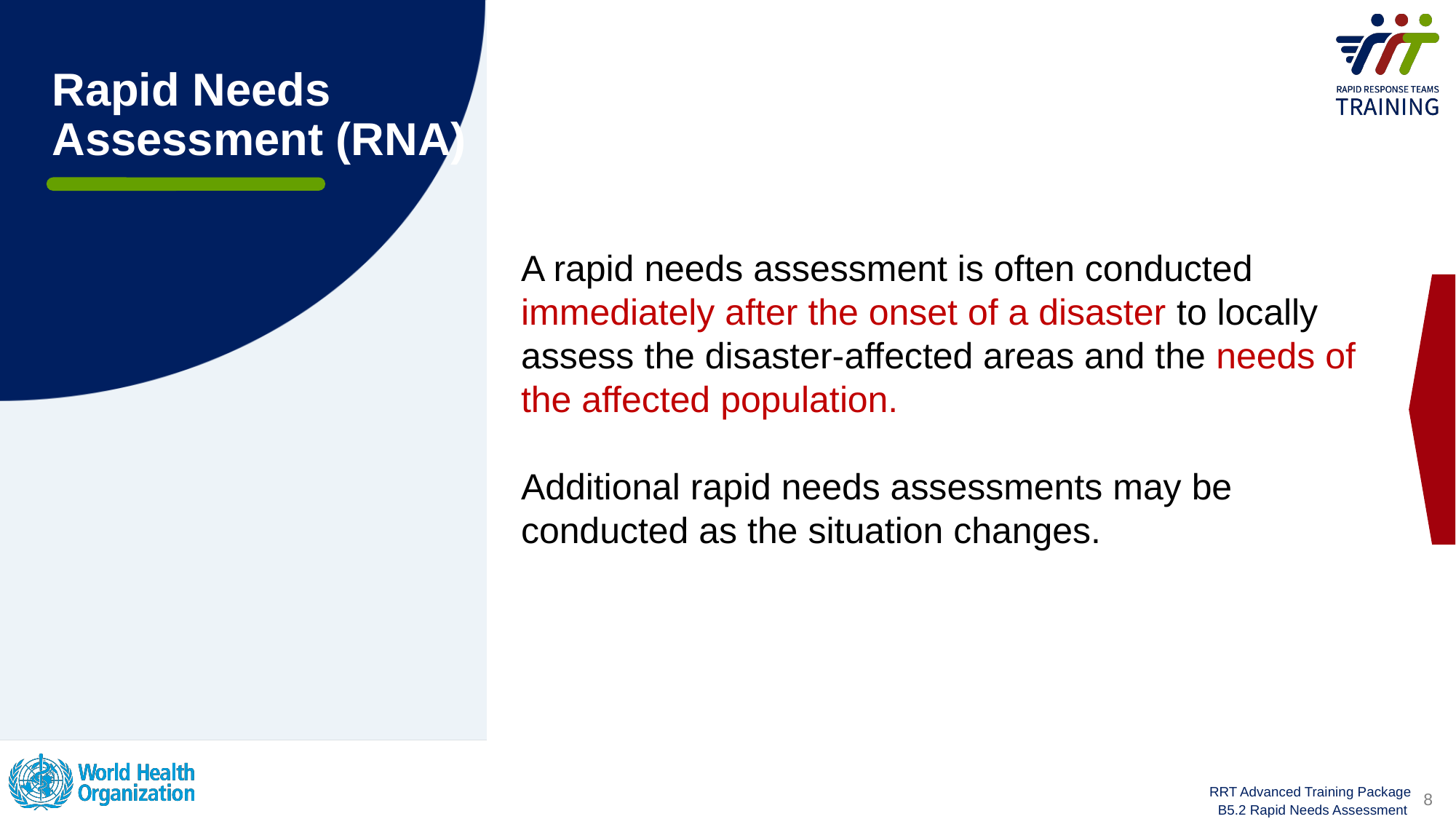

Rapid Needs Assessment (RNA)
A rapid needs assessment is often conducted immediately after the onset of a disaster to locally assess the disaster-affected areas and the needs of the affected population.

Additional rapid needs assessments may be conducted as the situation changes.